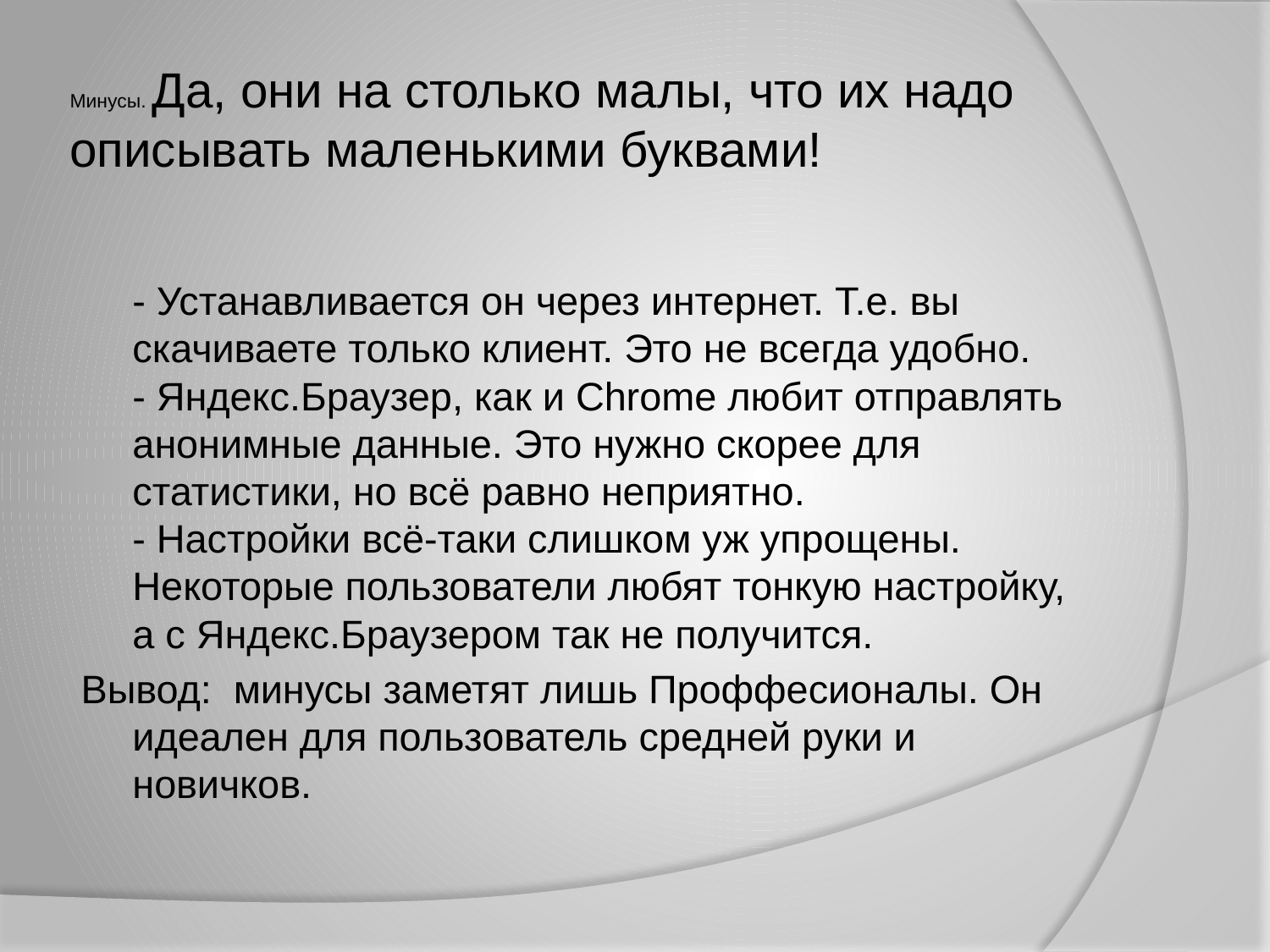

# Минусы. Да, они на столько малы, что их надо описывать маленькими буквами!
- Устанавливается он через интернет. Т.е. вы скачиваете только клиент. Это не всегда удобно.
- Яндекс.Браузер, как и Chrome любит отправлять анонимные данные. Это нужно скорее для статистики, но всё равно неприятно.
- Настройки всё-таки слишком уж упрощены. Некоторые пользователи любят тонкую настройку, а с Яндекс.Браузером так не получится.
Вывод:  минусы заметят лишь Проффесионалы. Он идеален для пользователь средней руки и новичков.